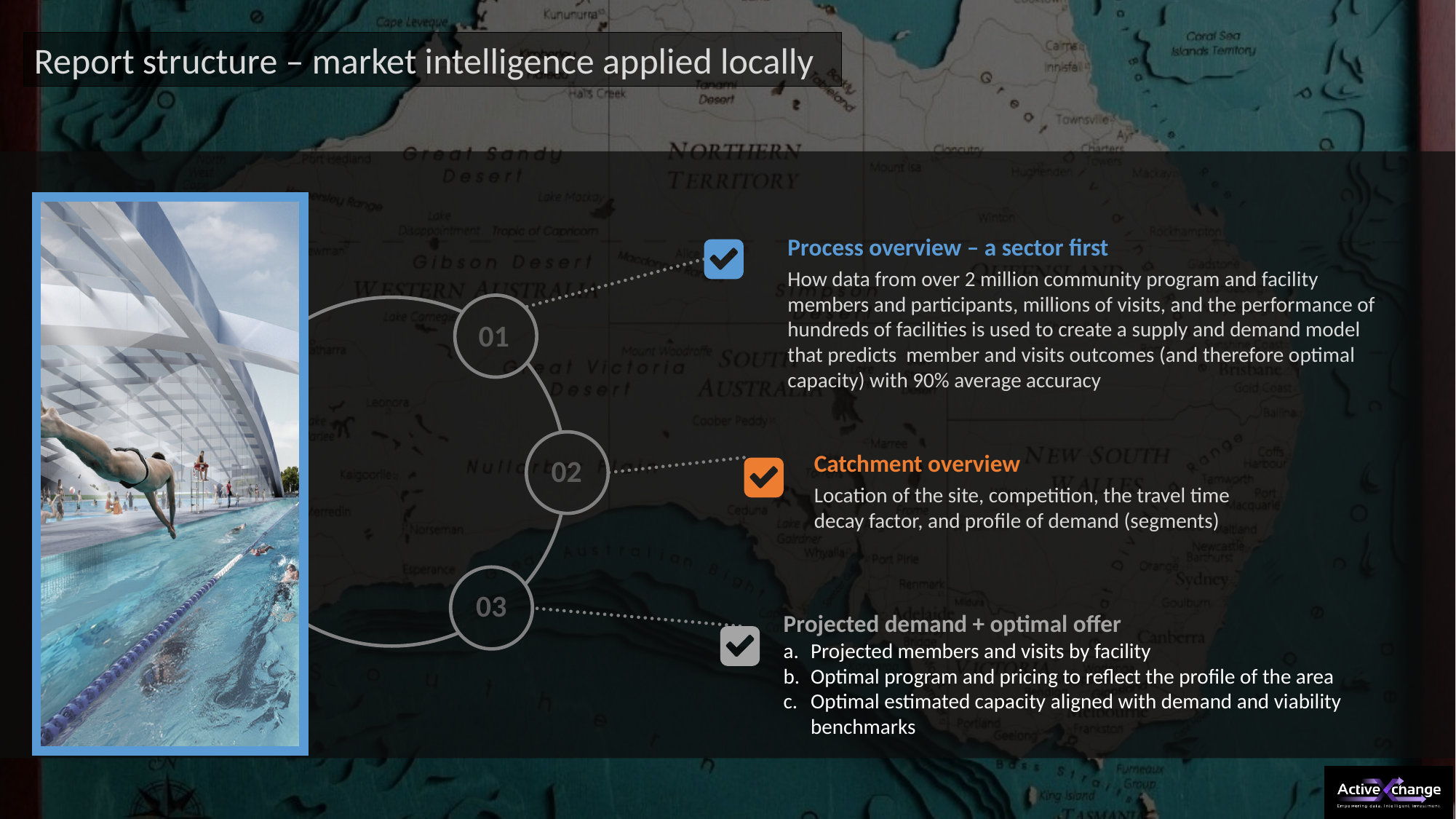

Report structure – market intelligence applied locally

Process overview – a sector first
How data from over 2 million community program and facility members and participants, millions of visits, and the performance of hundreds of facilities is used to create a supply and demand model that predicts  member and visits outcomes (and therefore optimal capacity) with 90% average accuracy

01

Catchment overview
Location of the site, competition, the travel time decay factor, and profile of demand (segments)
02

03
Projected demand + optimal offer
Projected members and visits by facility
Optimal program and pricing to reflect the profile of the area
Optimal estimated capacity aligned with demand and viability benchmarks